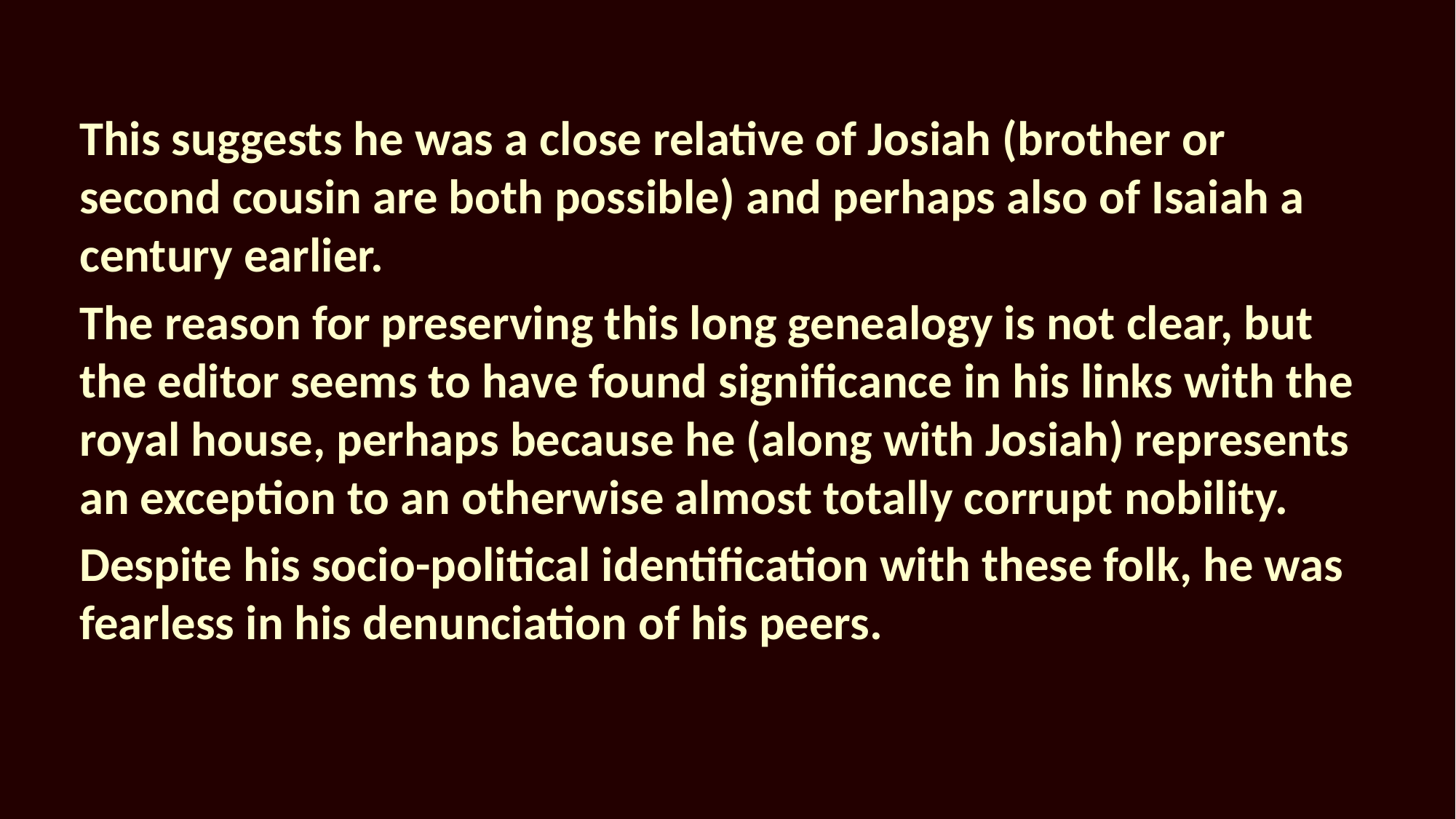

This suggests he was a close relative of Josiah (brother or second cousin are both possible) and perhaps also of Isaiah a century earlier.
The reason for preserving this long genealogy is not clear, but the editor seems to have found significance in his links with the royal house, perhaps because he (along with Josiah) represents an exception to an otherwise almost totally corrupt nobility.
Despite his socio-political identification with these folk, he was fearless in his denunciation of his peers.